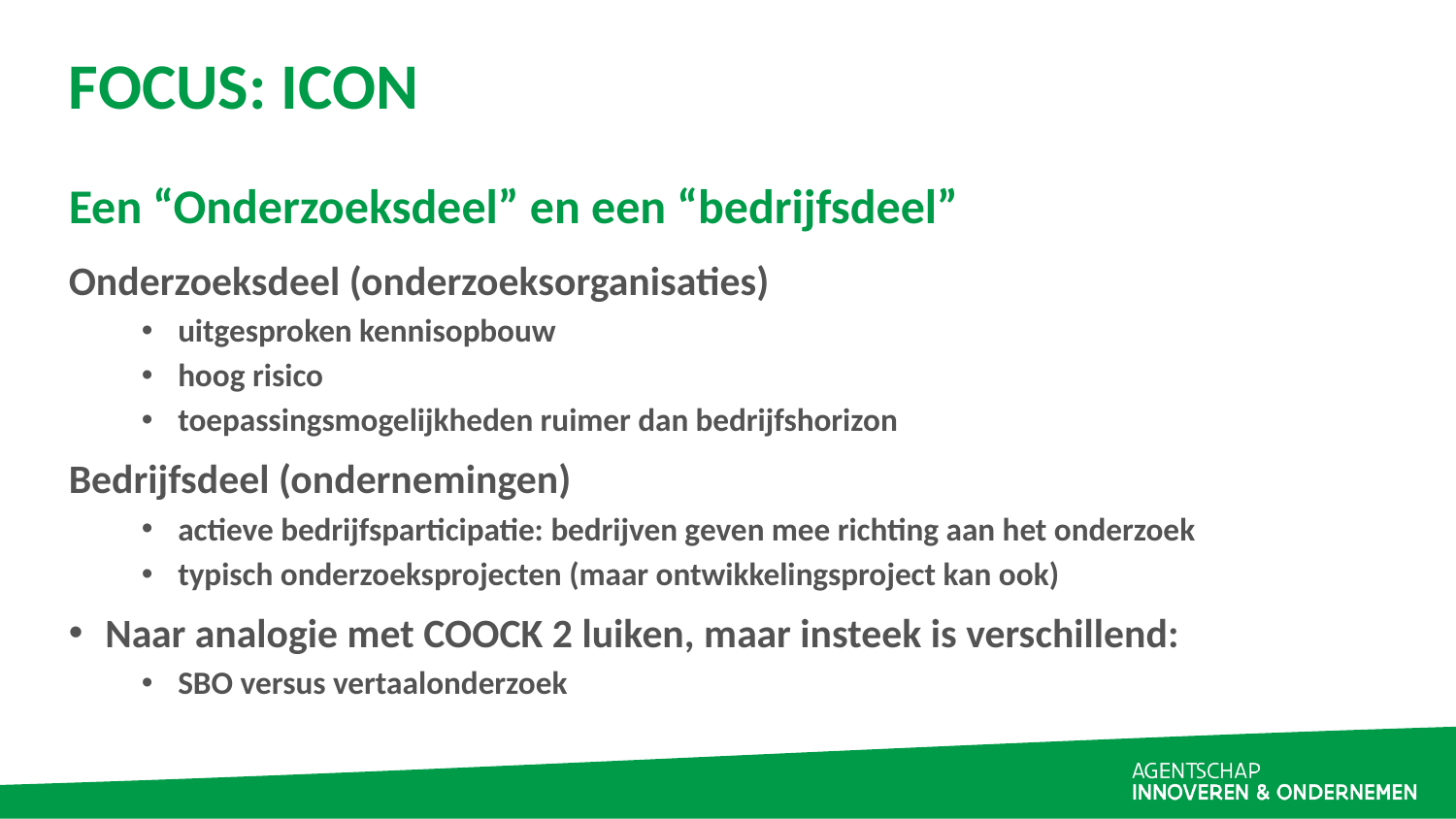

FOCUS: ICON
# Een “Onderzoeksdeel” en een “bedrijfsdeel”
Onderzoeksdeel (onderzoeksorganisaties)
uitgesproken kennisopbouw
hoog risico
toepassingsmogelijkheden ruimer dan bedrijfshorizon
Bedrijfsdeel (ondernemingen)
actieve bedrijfsparticipatie: bedrijven geven mee richting aan het onderzoek
typisch onderzoeksprojecten (maar ontwikkelingsproject kan ook)
Naar analogie met COOCK 2 luiken, maar insteek is verschillend:
SBO versus vertaalonderzoek